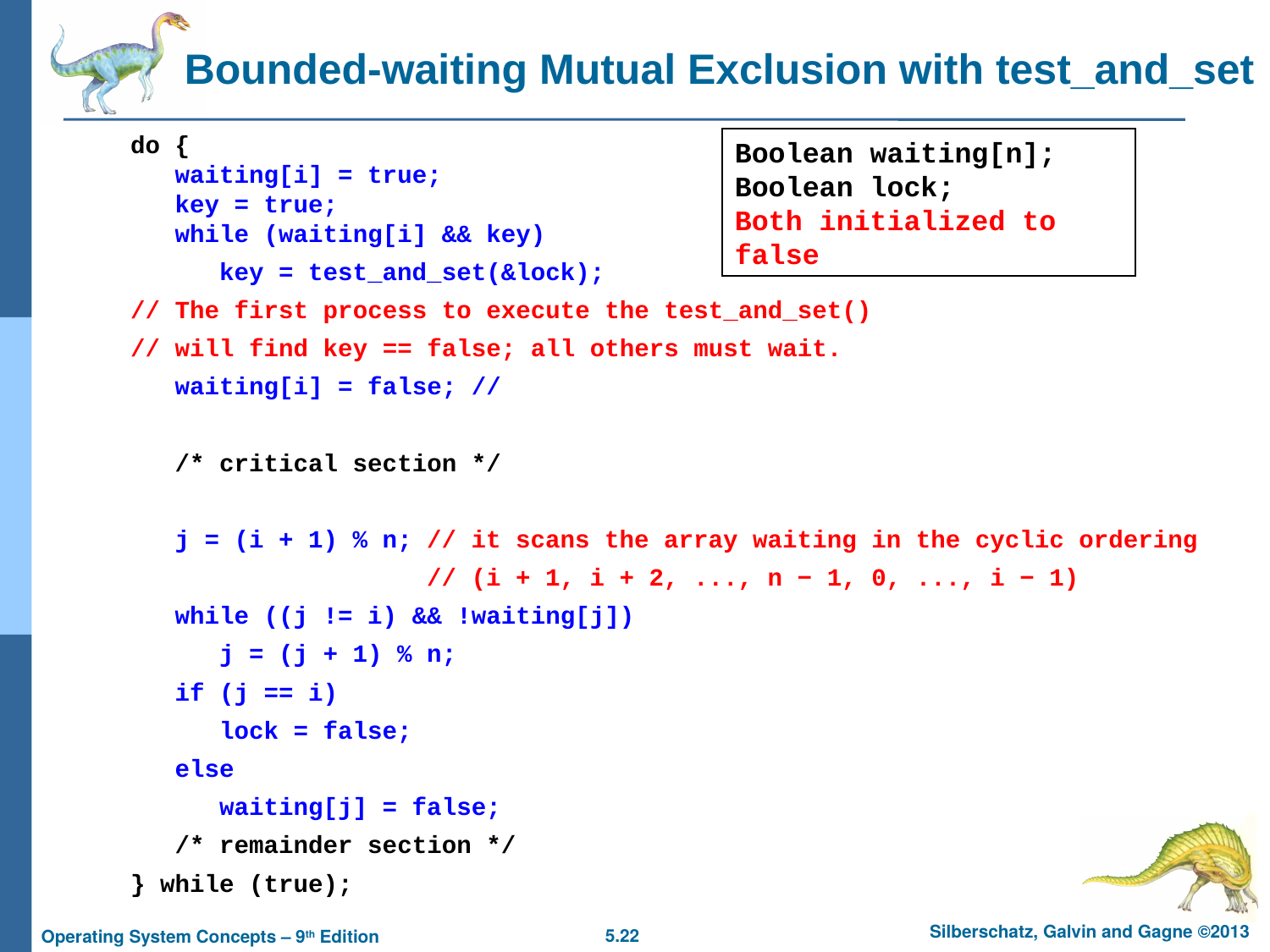

# Bounded-waiting Mutual Exclusion with test_and_set
do {
   waiting[i] = true;
   key = true;
   while (waiting[i] && key)
      key = test_and_set(&lock);
// The first process to execute the test_and_set()
// will find key == false; all others must wait.
   waiting[i] = false; //

   /* critical section */

   j = (i + 1) % n; // it scans the array waiting in the cyclic ordering
                    // (i + 1, i + 2, ..., n − 1, 0, ..., i − 1)
   while ((j != i) && !waiting[j])
      j = (j + 1) % n;
   if (j == i)
      lock = false;
   else
      waiting[j] = false;
   /* remainder section */
} while (true);
Boolean waiting[n]; Boolean lock;
Both initialized to false